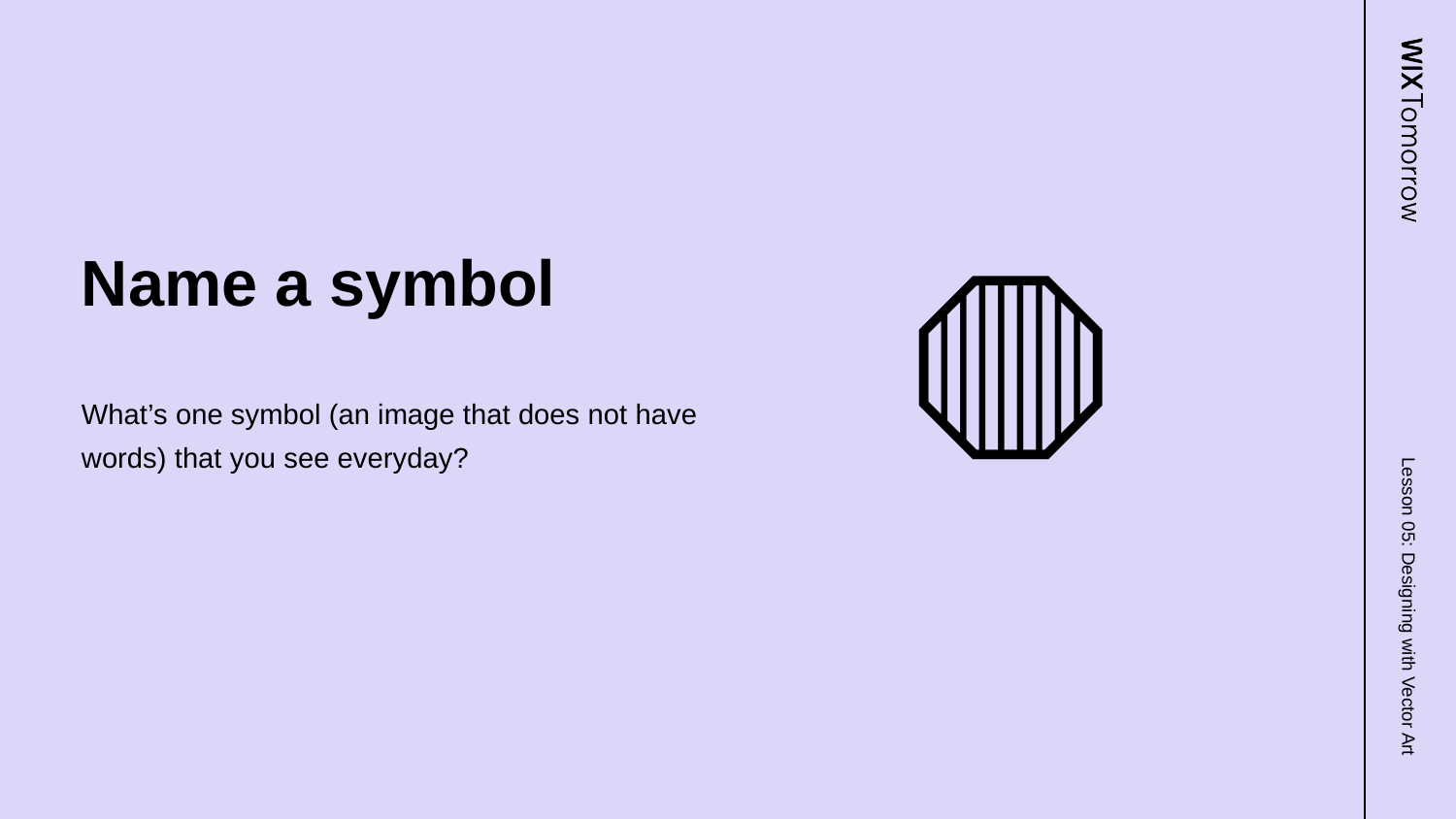

🛑
# Name a symbol
What’s one symbol (an image that does not have words) that you see everyday?